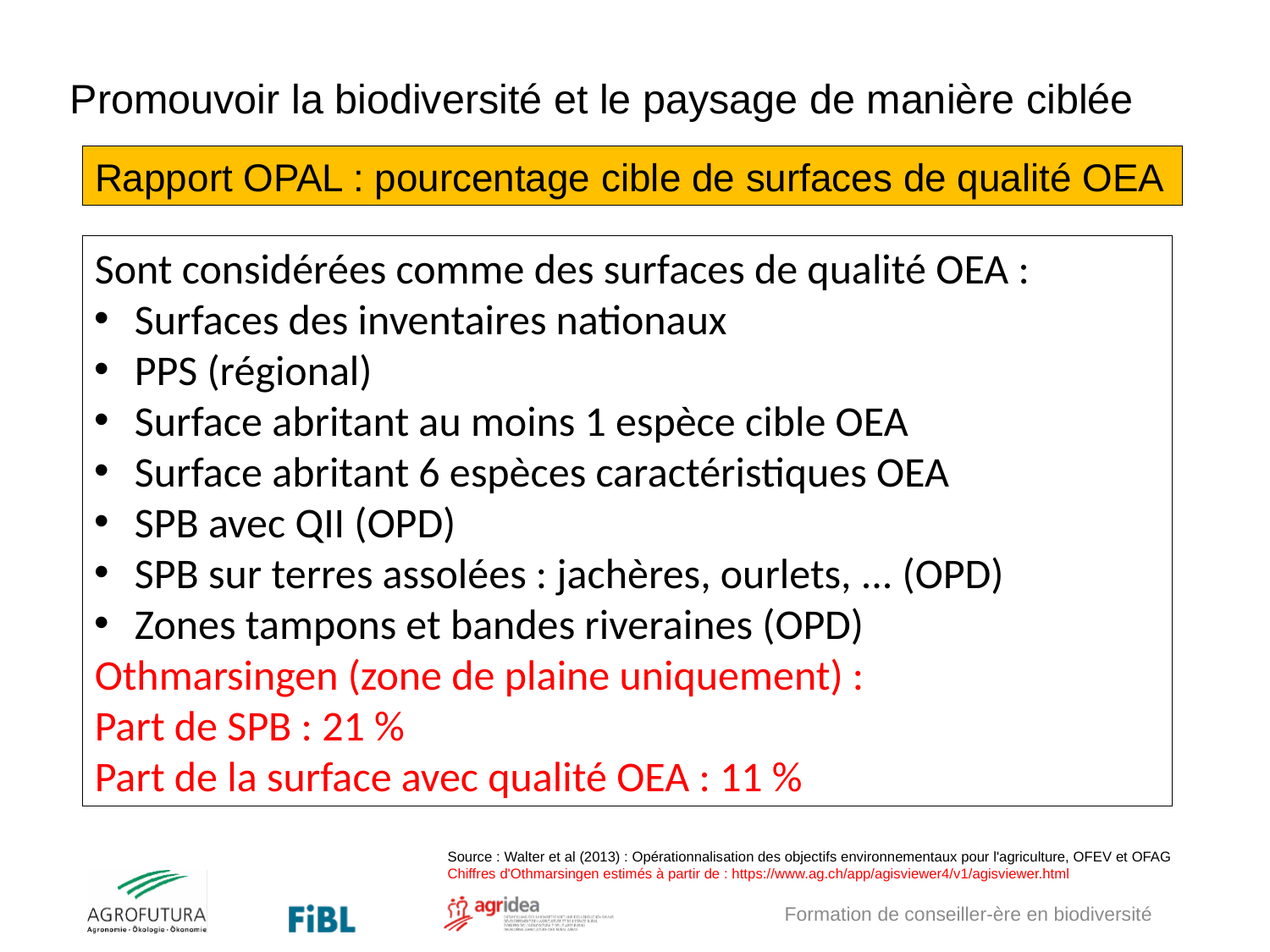

# Promouvoir la biodiversité et le paysage de manière ciblée
Rapport OPAL : pourcentage cible de surfaces de qualité OEA
Sont considérées comme des surfaces de qualité OEA :
Surfaces des inventaires nationaux
PPS (régional)
Surface abritant au moins 1 espèce cible OEA
Surface abritant 6 espèces caractéristiques OEA
SPB avec QII (OPD)
SPB sur terres assolées : jachères, ourlets, ... (OPD)
Zones tampons et bandes riveraines (OPD)
Othmarsingen (zone de plaine uniquement) :
Part de SPB : 21 %
Part de la surface avec qualité OEA : 11 %
Source : Walter et al (2013) : Opérationnalisation des objectifs environnementaux pour l'agriculture, OFEV et OFAG
Chiffres d'Othmarsingen estimés à partir de : https://www.ag.ch/app/agisviewer4/v1/agisviewer.html
Formation de conseiller-ère en biodiversité